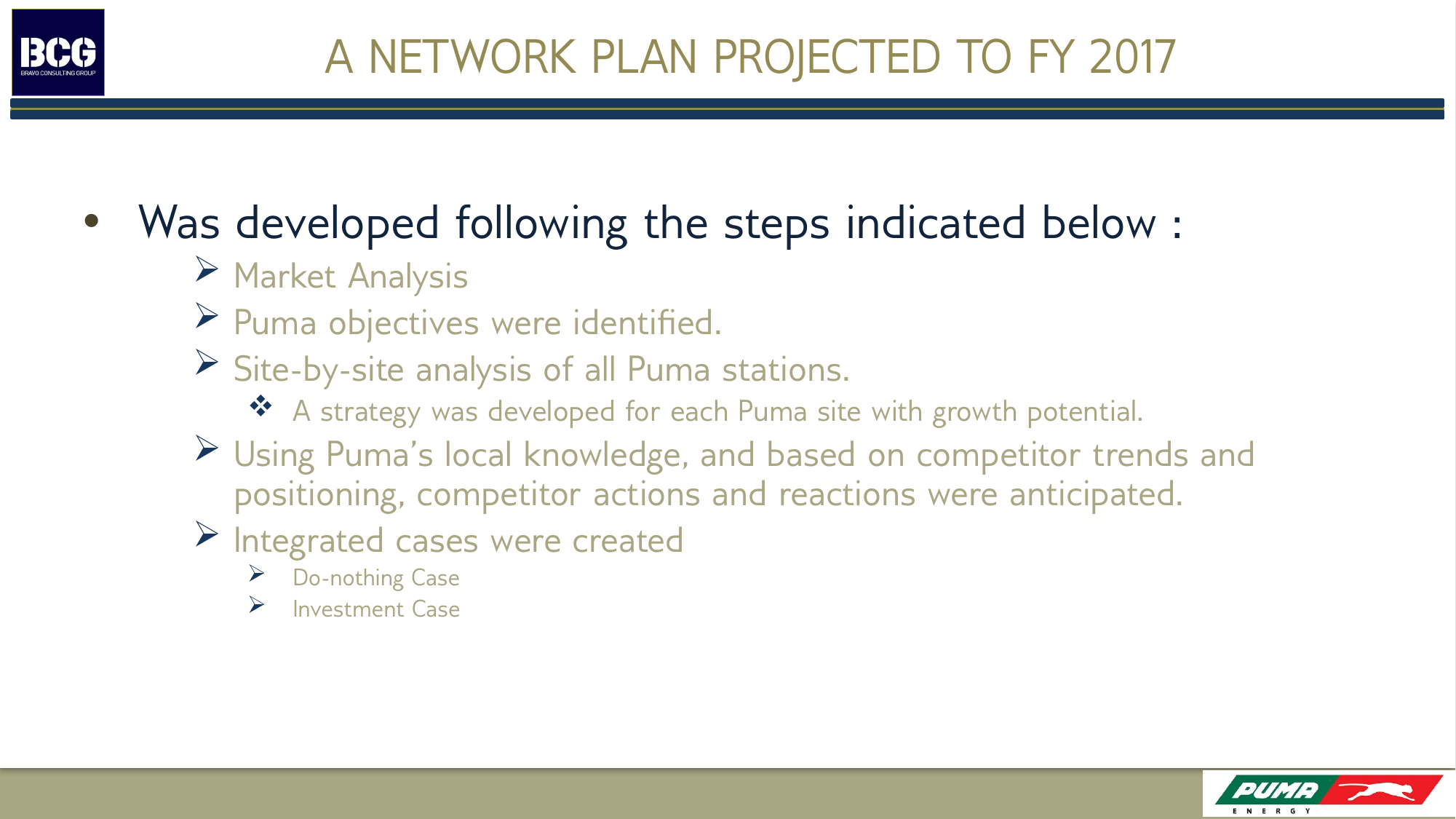

# A Network plan projected to FY 2017
Was developed following the steps indicated below :
Market Analysis
Puma objectives were identified.
Site-by-site analysis of all Puma stations.
A strategy was developed for each Puma site with growth potential.
Using Puma’s local knowledge, and based on competitor trends and positioning, competitor actions and reactions were anticipated.
Integrated cases were created
Do-nothing Case
Investment Case